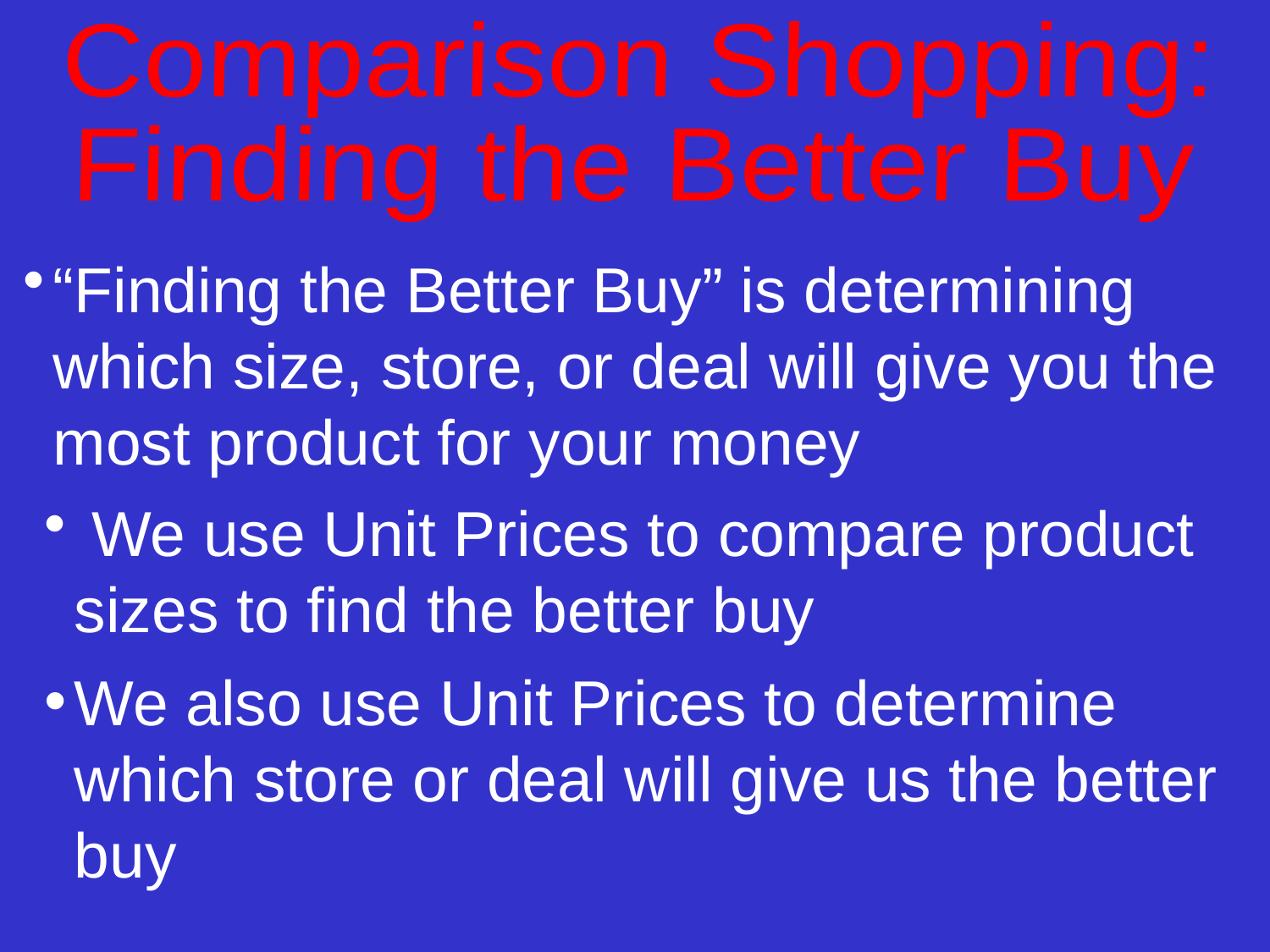

Comparison Shopping:
Finding the Better Buy
“Finding the Better Buy” is determining which size, store, or deal will give you the most product for your money
 We use Unit Prices to compare product sizes to find the better buy
We also use Unit Prices to determine which store or deal will give us the better buy